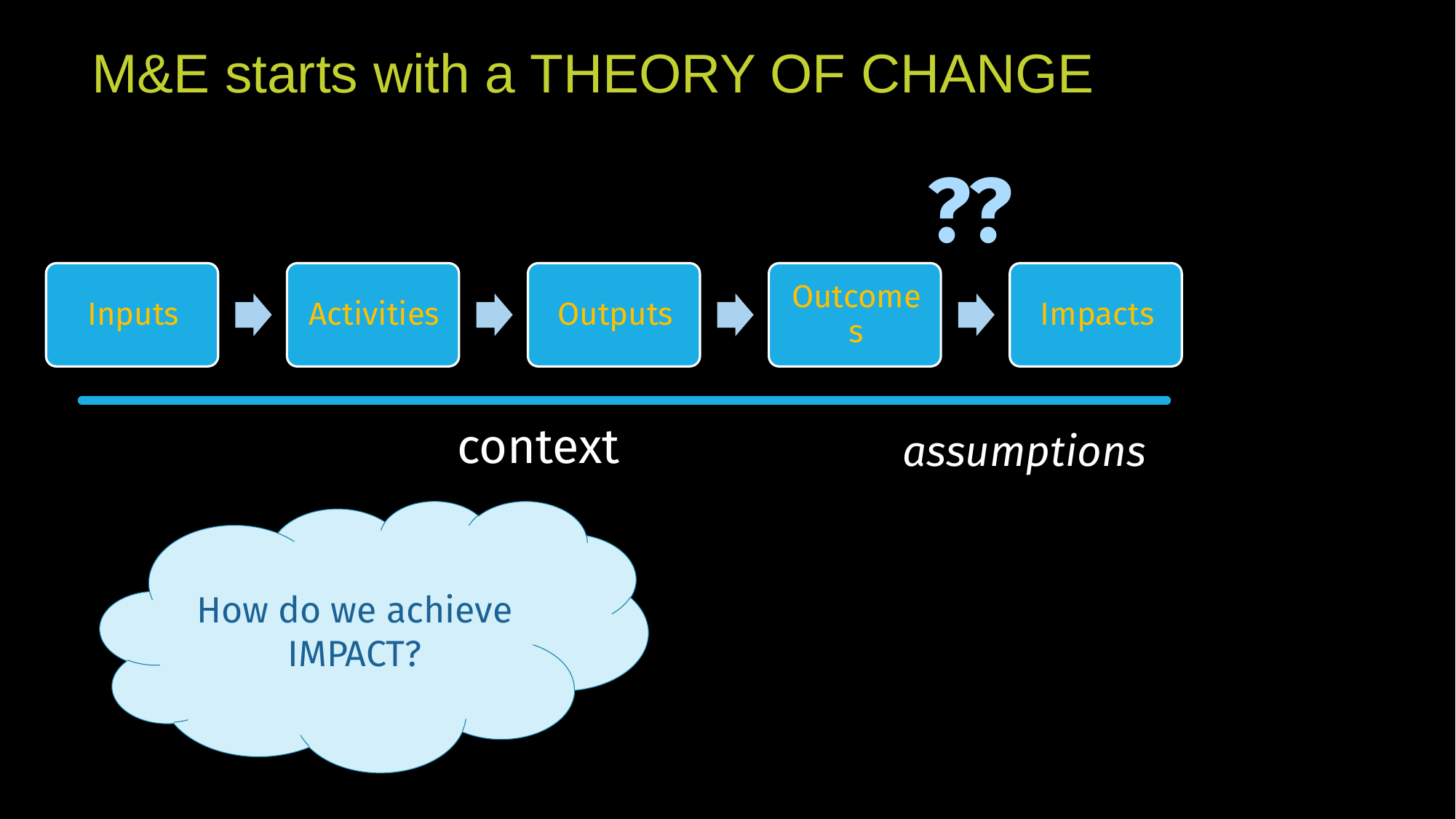

Inputs

Activities

Outputs

Outcomes

 Impacts
# M&E starts with a THEORY OF CHANGE
??
context
assumptions
How do we achieve IMPACT?